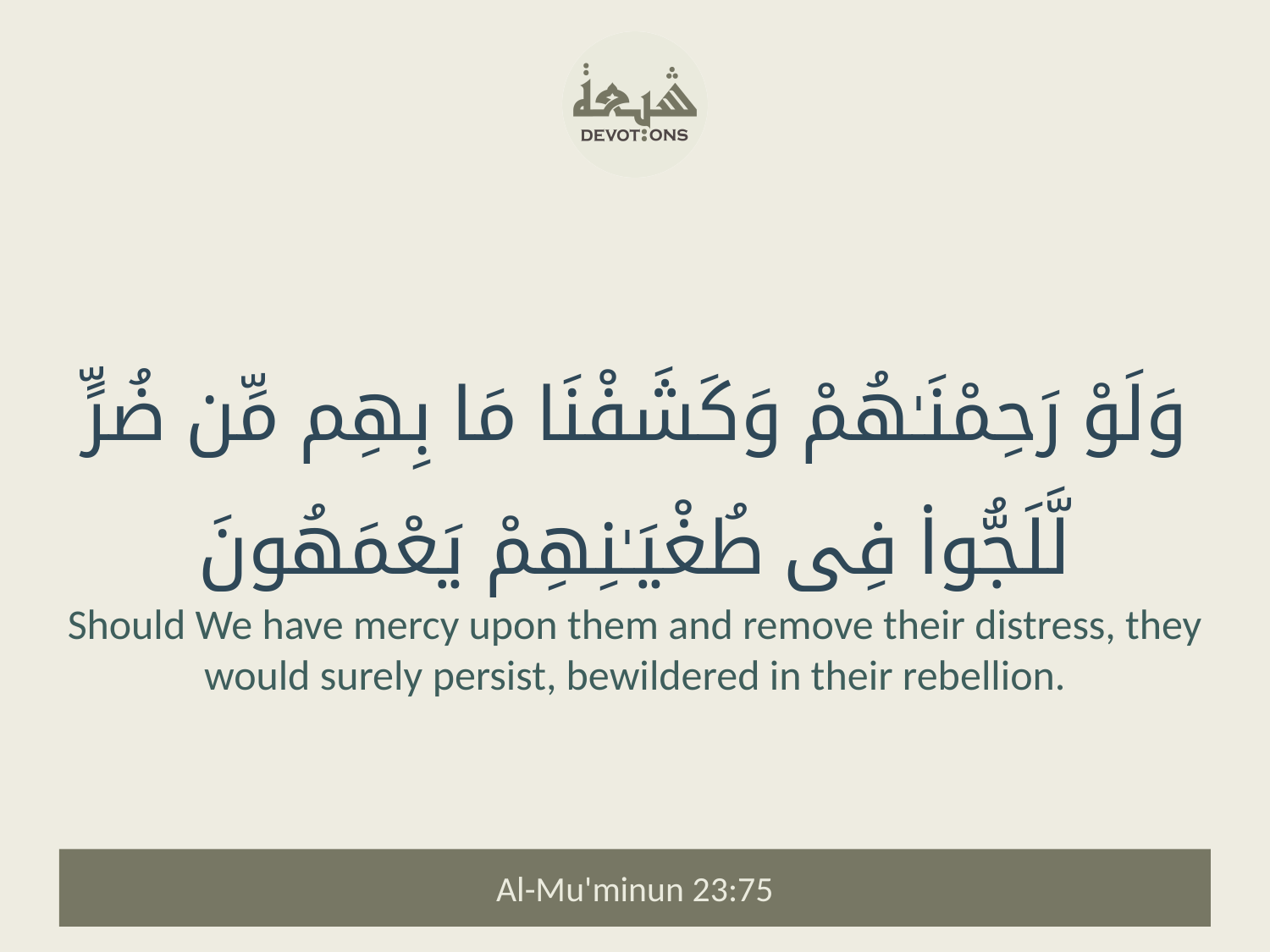

وَلَوْ رَحِمْنَـٰهُمْ وَكَشَفْنَا مَا بِهِم مِّن ضُرٍّ لَّلَجُّوا۟ فِى طُغْيَـٰنِهِمْ يَعْمَهُونَ
Should We have mercy upon them and remove their distress, they would surely persist, bewildered in their rebellion.
Al-Mu'minun 23:75